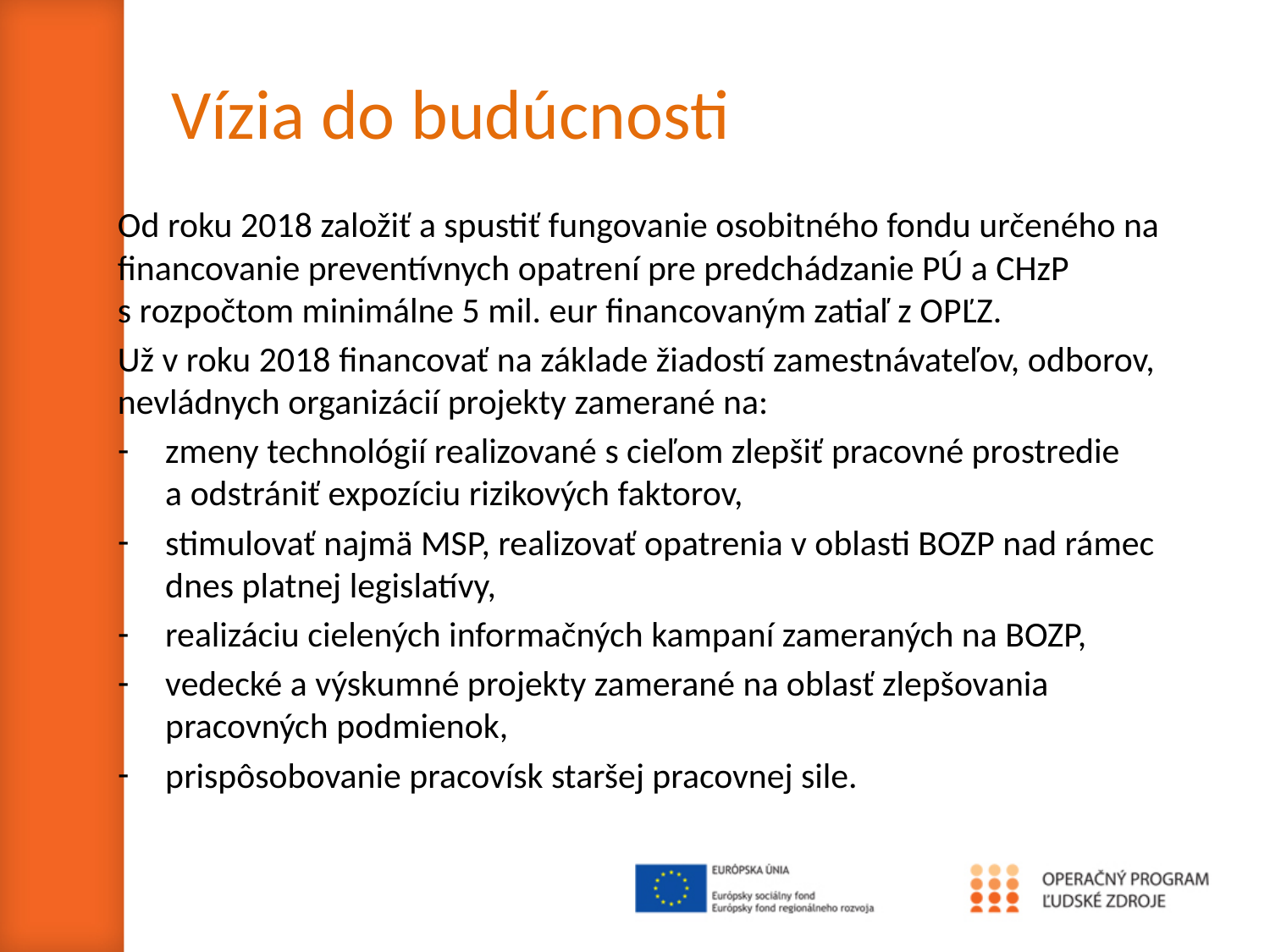

# Vízia do budúcnosti
Od roku 2018 založiť a spustiť fungovanie osobitného fondu určeného na financovanie preventívnych opatrení pre predchádzanie PÚ a CHzP             s rozpočtom minimálne 5 mil. eur financovaným zatiaľ z OPĽZ.
Už v roku 2018 financovať na základe žiadostí zamestnávateľov, odborov, nevládnych organizácií projekty zamerané na:
zmeny technológií realizované s cieľom zlepšiť pracovné prostredie      a odstrániť expozíciu rizikových faktorov,
stimulovať najmä MSP, realizovať opatrenia v oblasti BOZP nad rámec dnes platnej legislatívy,
realizáciu cielených informačných kampaní zameraných na BOZP,
vedecké a výskumné projekty zamerané na oblasť zlepšovania pracovných podmienok,
prispôsobovanie pracovísk staršej pracovnej sile.